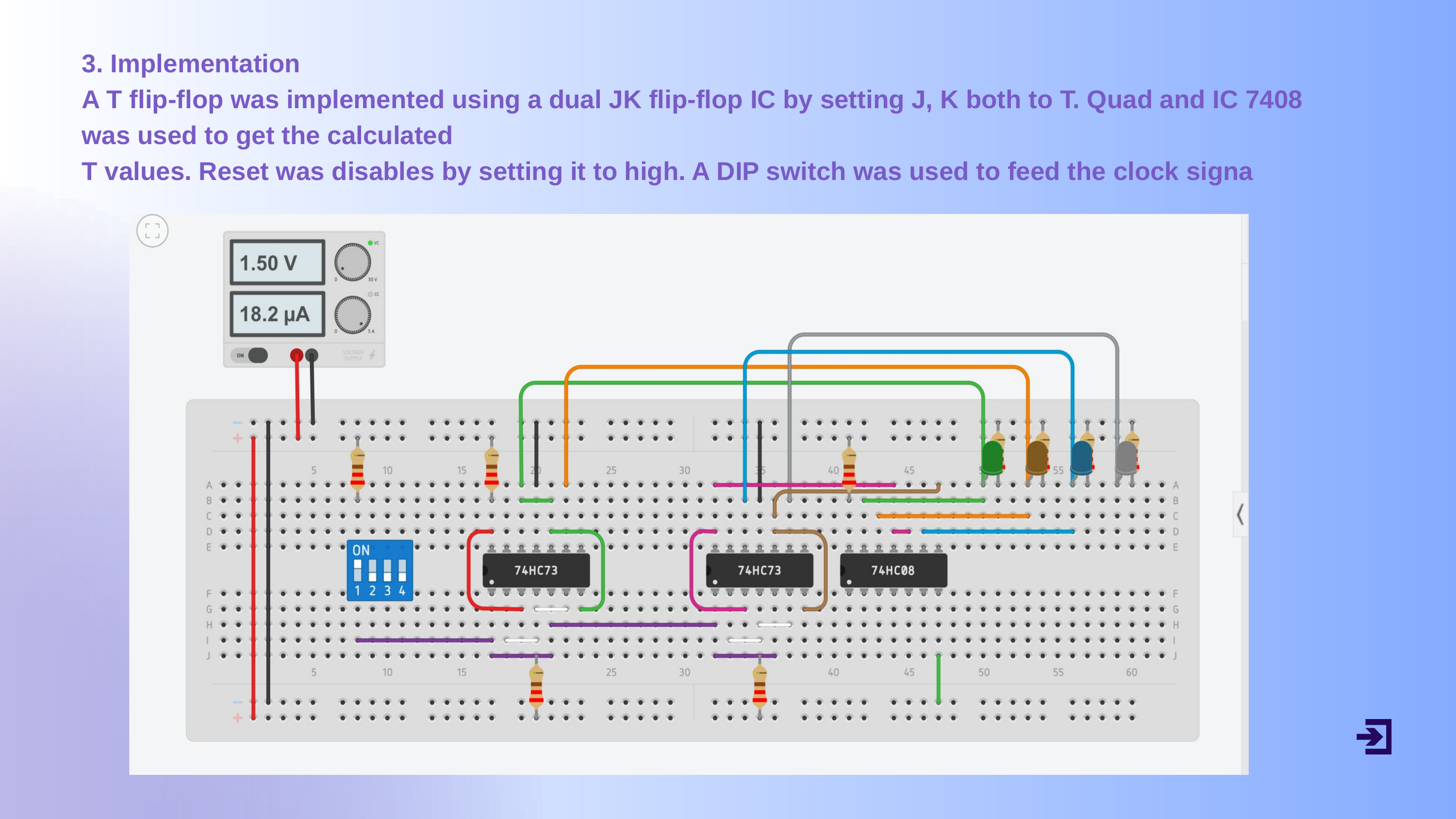

3. Implementation
A T flip-flop was implemented using a dual JK flip-flop IC by setting J, K both to T. Quad and IC 7408 was used to get the calculated
T values. Reset was disables by setting it to high. A DIP switch was used to feed the clock signa